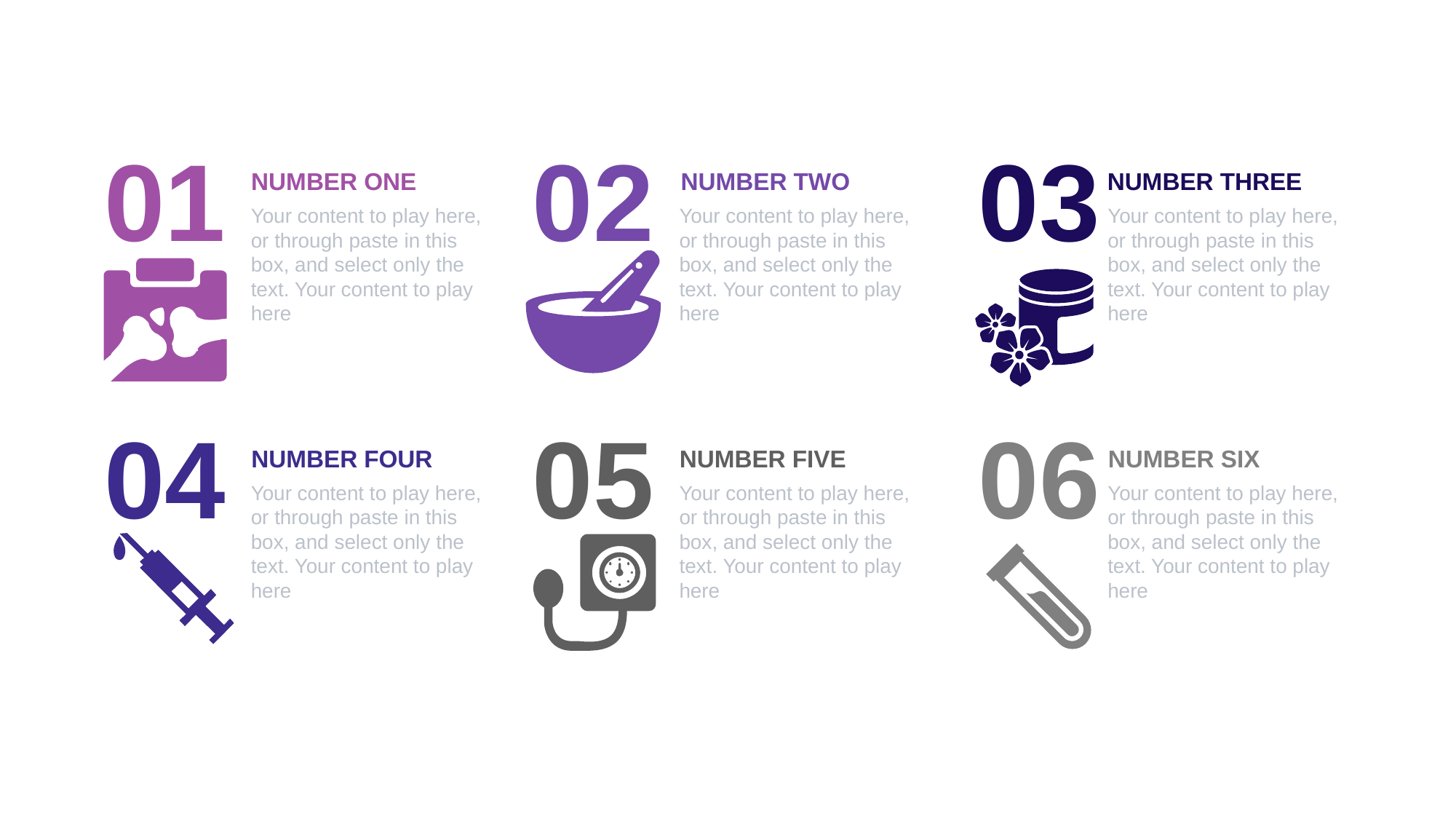

01
02
03
NUMBER ONE
Your content to play here, or through paste in this box, and select only the text. Your content to play here
NUMBER TWO
Your content to play here, or through paste in this box, and select only the text. Your content to play here
NUMBER THREE
Your content to play here, or through paste in this box, and select only the text. Your content to play here

04
05
06
NUMBER FOUR
Your content to play here, or through paste in this box, and select only the text. Your content to play here
NUMBER FIVE
Your content to play here, or through paste in this box, and select only the text. Your content to play here
NUMBER SIX
Your content to play here, or through paste in this box, and select only the text. Your content to play here